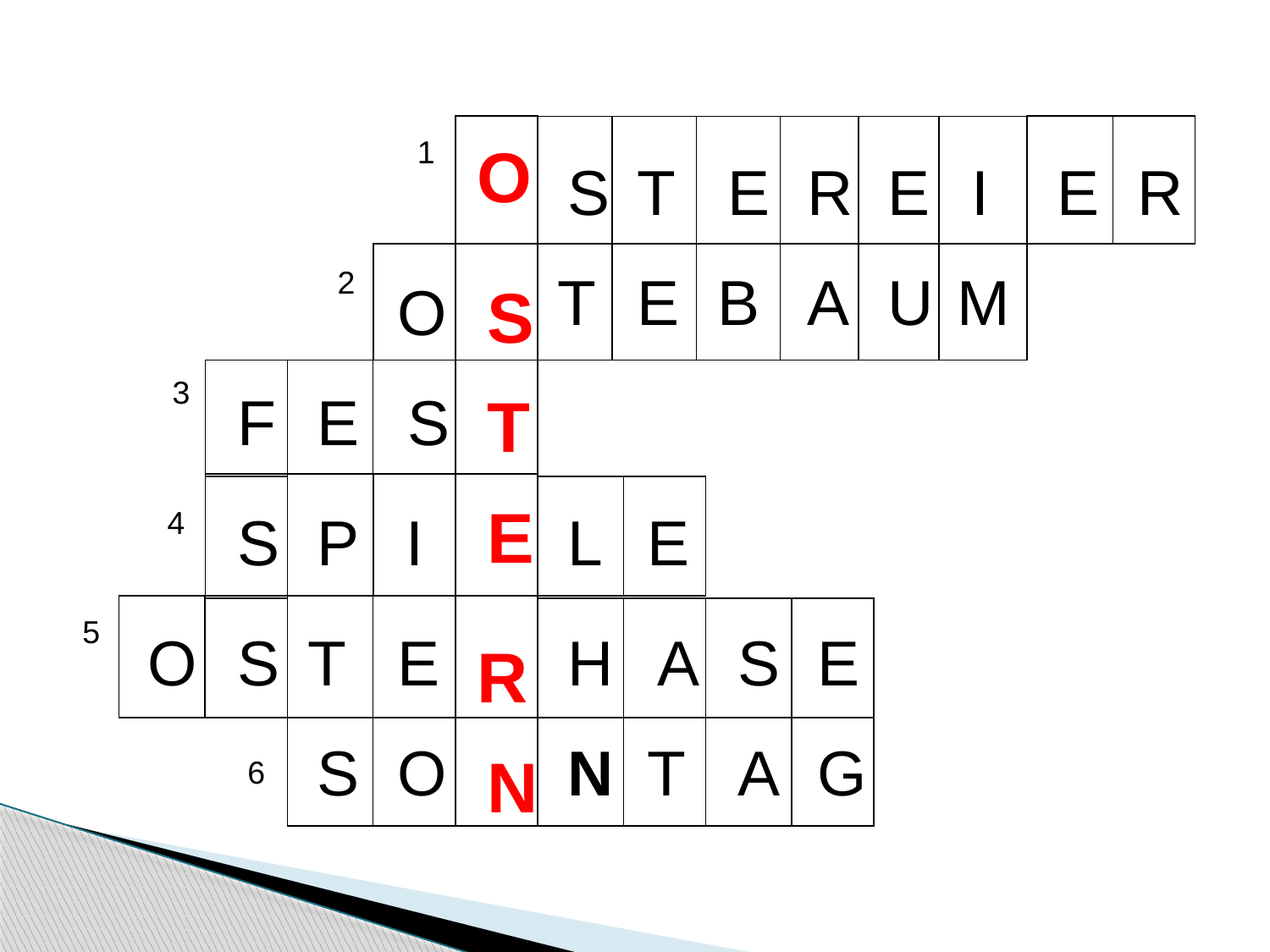

1
O
S
T
E
R
E
I
E
R
2
T
E
B
A
U
M
O
S
3
F
E
S
T
E
4
S
P
I
L
E
5
O
S
T
E
H
A
S
E
R
S
O
N
T
A
G
N
6